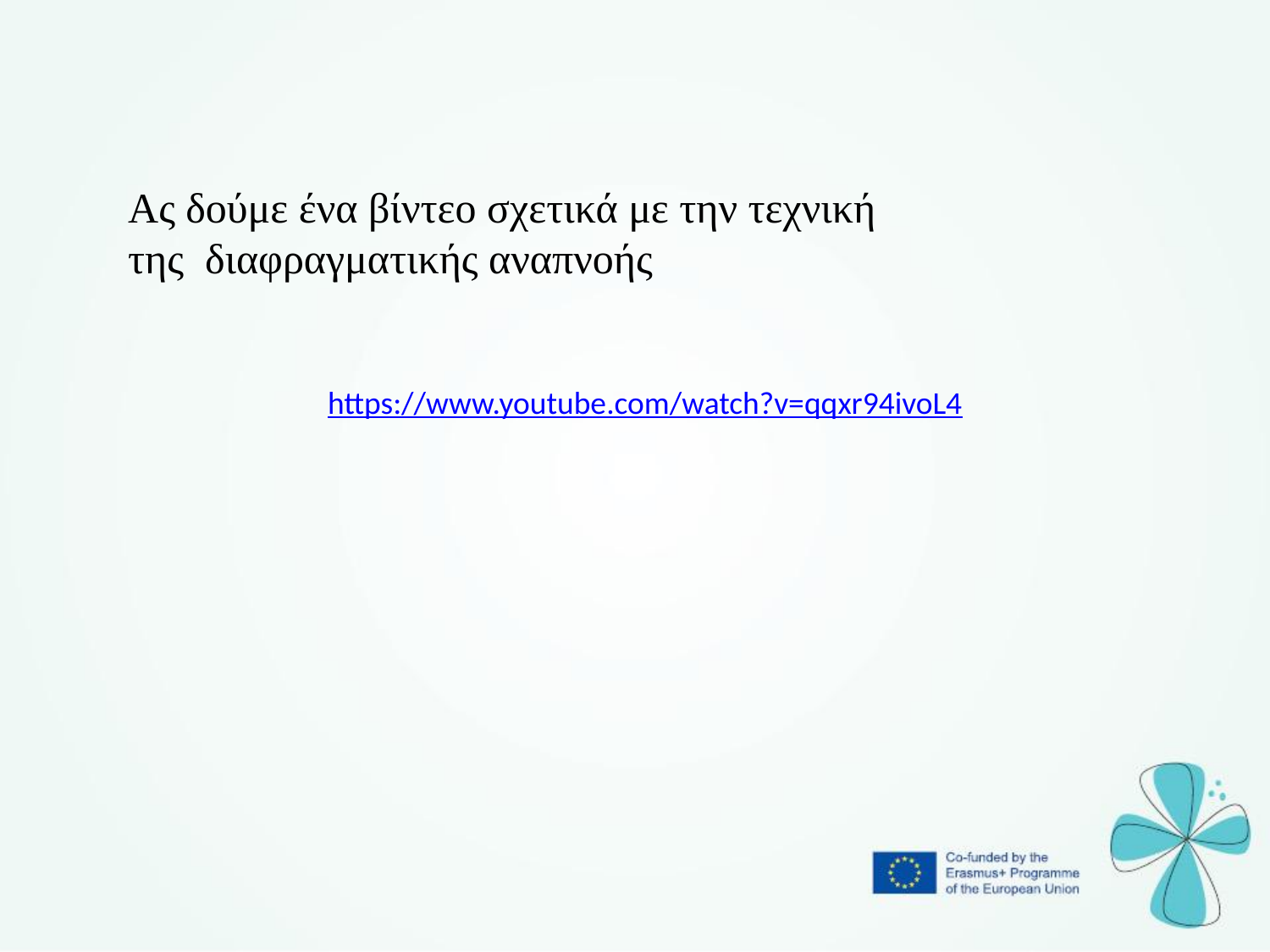

Ας δούμε ένα βίντεο σχετικά με την τεχνική της  διαφραγματικής αναπνοής
https://www.youtube.com/watch?v=qqxr94ivoL4